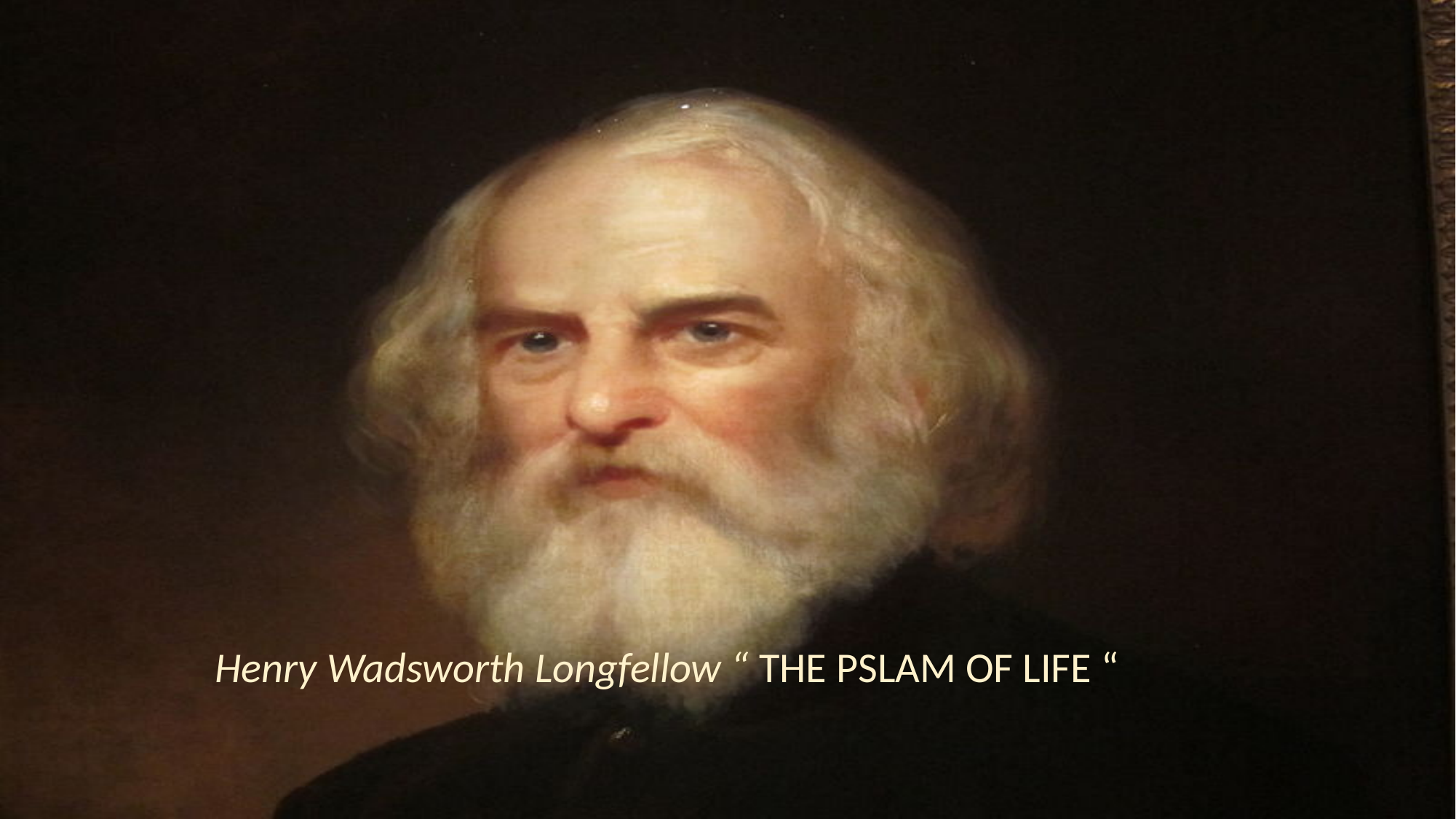

Henry Wadsworth Longfellow “ THE PSLAM OF LIFE “